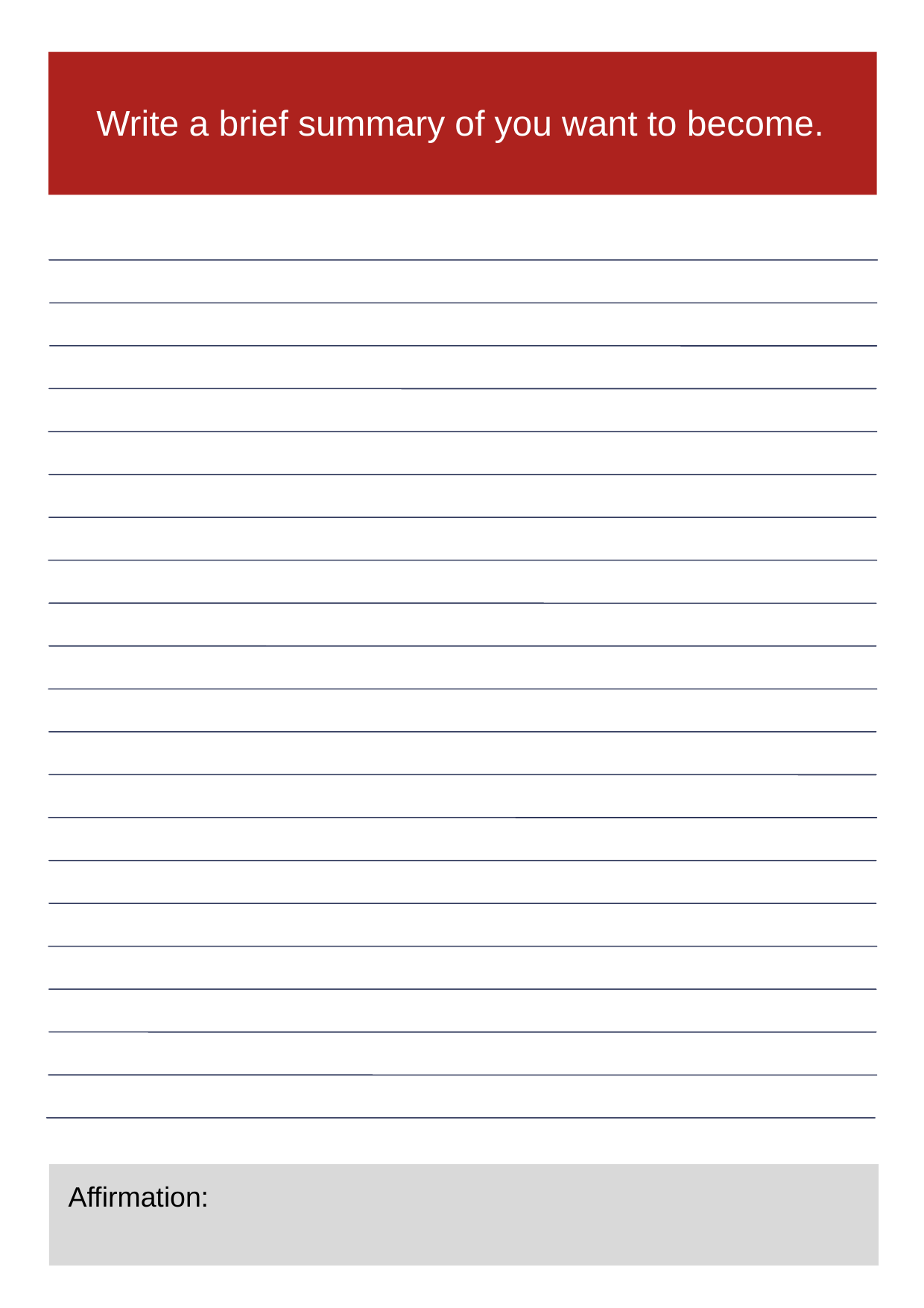

Write a brief summary of you want to become.

Affirmation: